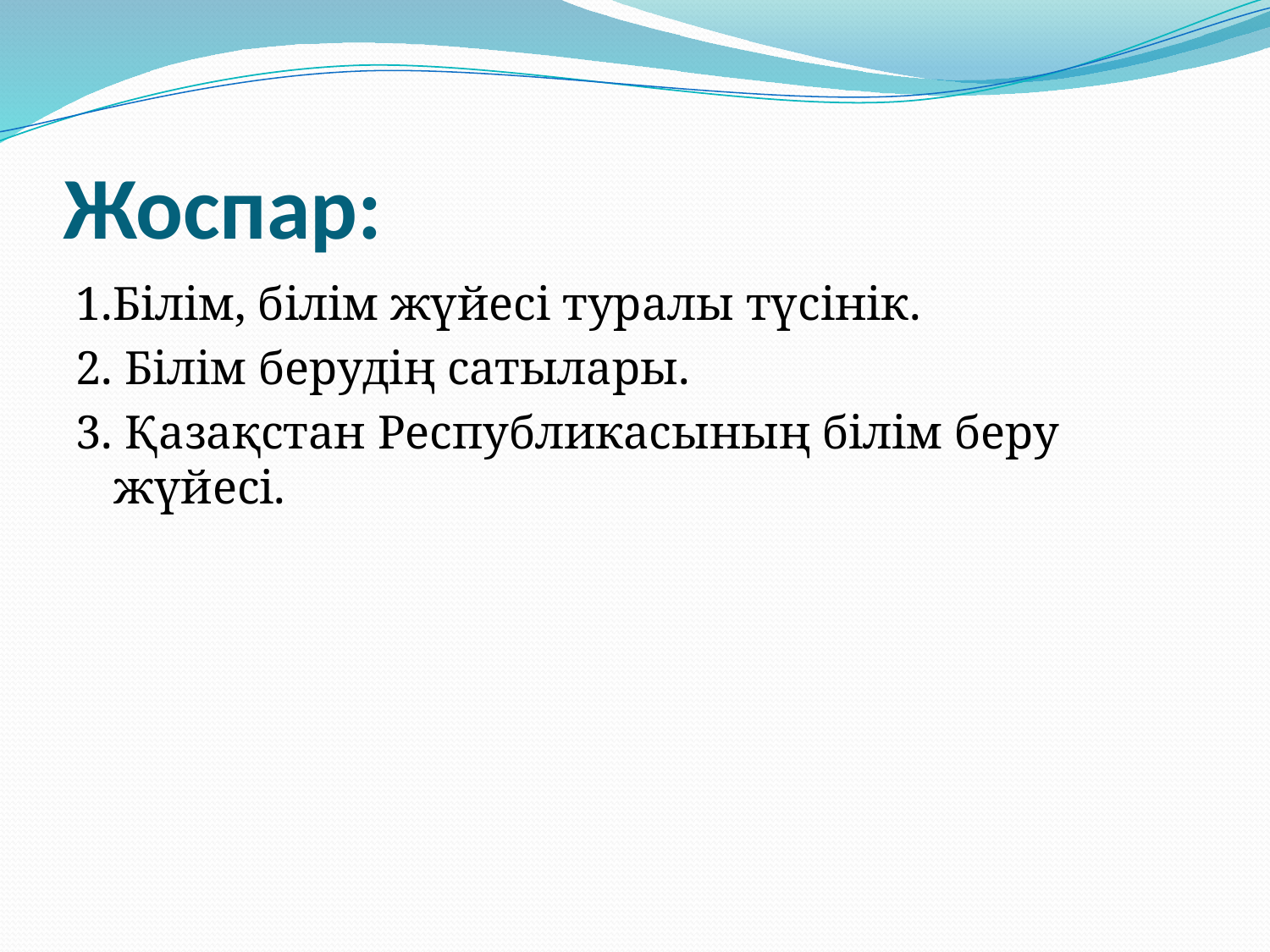

# Жоспар:
1.Білім, білім жүйесі туралы түсінік.
2. Білім берудің сатылары.
3. Қазақстан Республикасының білім беру жүйесі.